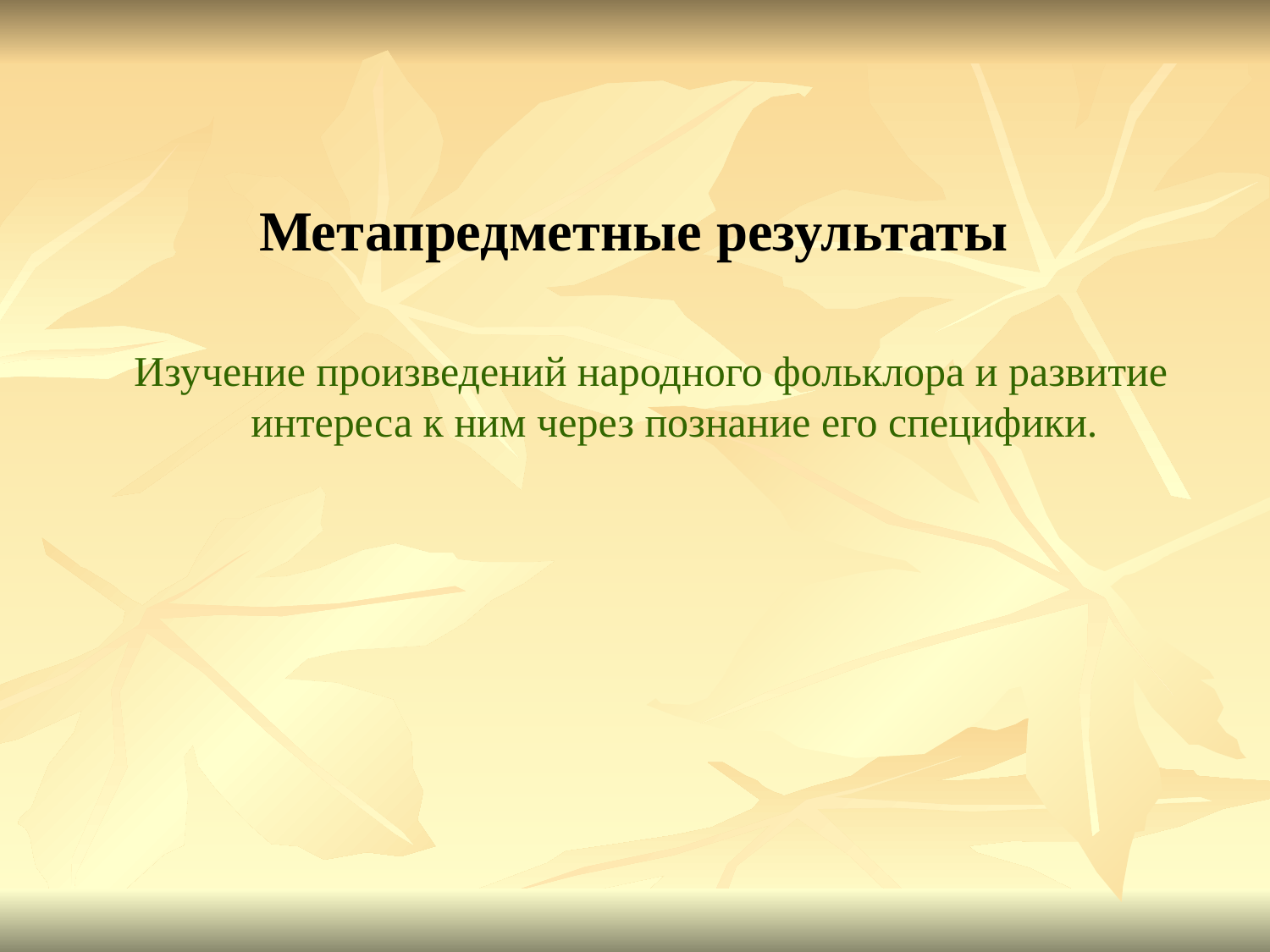

# Метапредметные результаты
Изучение произведений народного фольклора и развитие интереса к ним через познание его специфики.